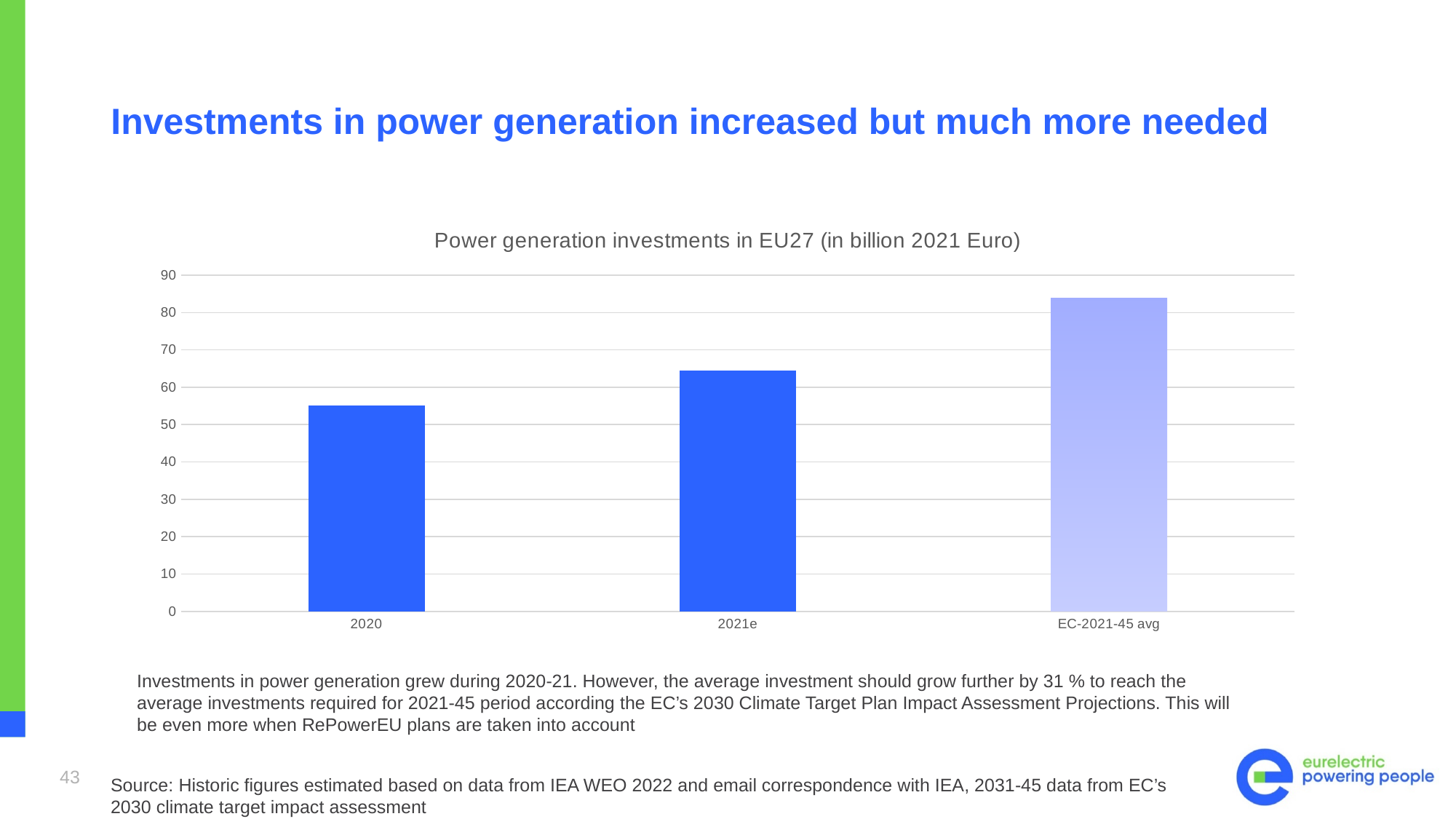

# Investments in power generation increased but much more needed

### Chart: Power generation investments in EU27 (in billion 2021 Euro)

| Category |  |
|---|---|
| 2020 | 55.04354443223133 |
| 2021e | 64.41265837814304 |
| EC-2021-45 avg | 83.84939999999999 |
Investments in power generation grew during 2020-21. However, the average investment should grow further by 31 % to reach the average investments required for 2021-45 period according the EC’s 2030 Climate Target Plan Impact Assessment Projections. This will be even more when RePowerEU plans are taken into account
43
Source: Historic figures estimated based on data from IEA WEO 2022 and email correspondence with IEA, 2031-45 data from EC’s 2030 climate target impact assessment